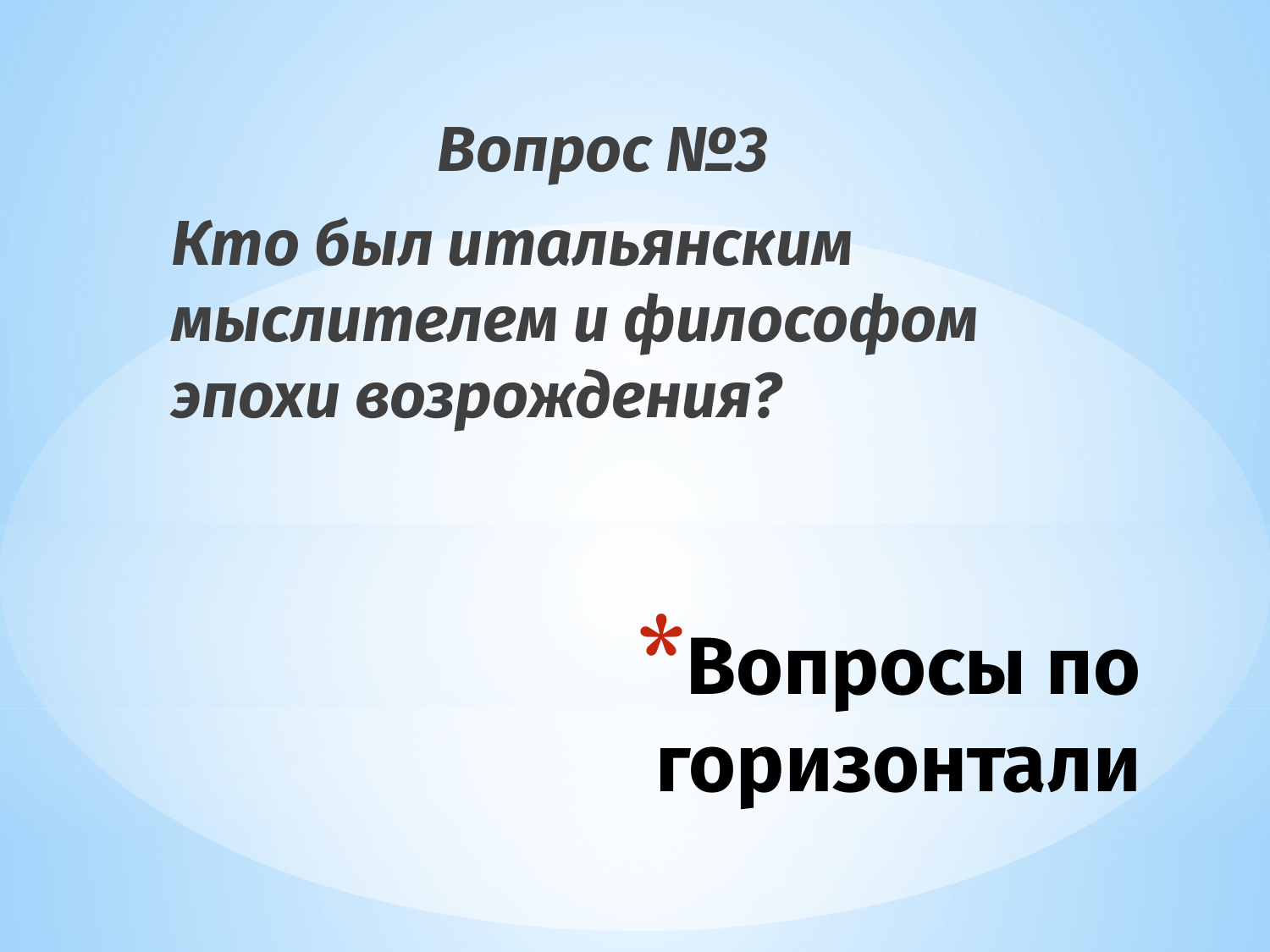

Вопрос №3
Кто был итальянским мыслителем и философом эпохи возрождения?
# Вопросы по горизонтали